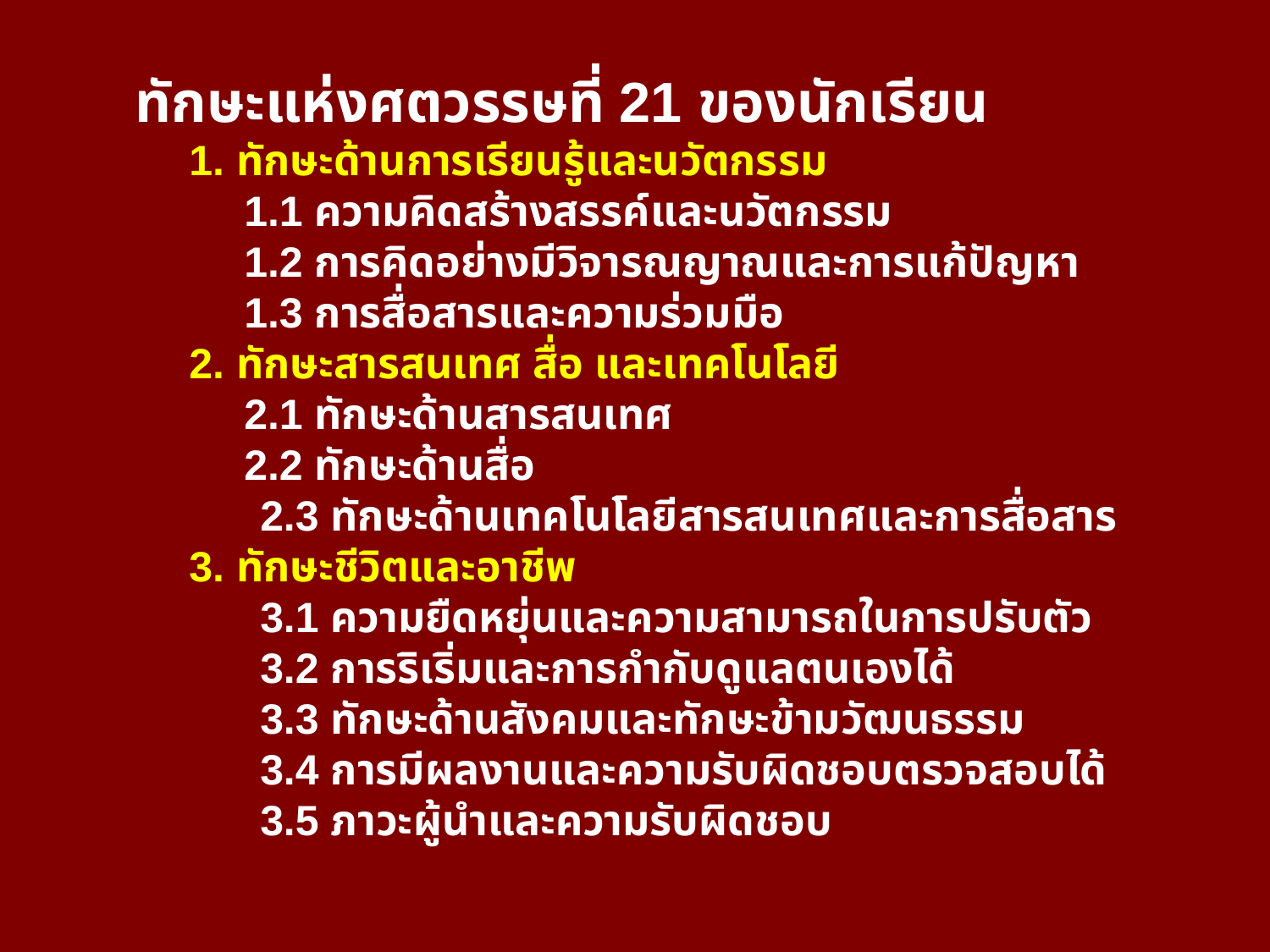

ทักษะแห่งศตวรรษที่ 21 ของนักเรียน
      	1. ทักษะด้านการเรียนรู้และนวัตกรรม
           	     1.1 ความคิดสร้างสรรค์และนวัตกรรม
          	     1.2 การคิดอย่างมีวิจารณญาณและการแก้ปัญหา
          	     1.3 การสื่อสารและความร่วมมือ
     	2. ทักษะสารสนเทศ สื่อ และเทคโนโลยี
          	     2.1 ทักษะด้านสารสนเทศ
           	     2.2 ทักษะด้านสื่อ
                  2.3 ทักษะด้านเทคโนโลยีสารสนเทศและการสื่อสาร
      	3. ทักษะชีวิตและอาชีพ
                  3.1 ความยืดหยุ่นและความสามารถในการปรับตัว
                  3.2 การริเริ่มและการกำกับดูแลตนเองได้
                  3.3 ทักษะด้านสังคมและทักษะข้ามวัฒนธรรม
                  3.4 การมีผลงานและความรับผิดชอบตรวจสอบได้
                  3.5 ภาวะผู้นำและความรับผิดชอบ